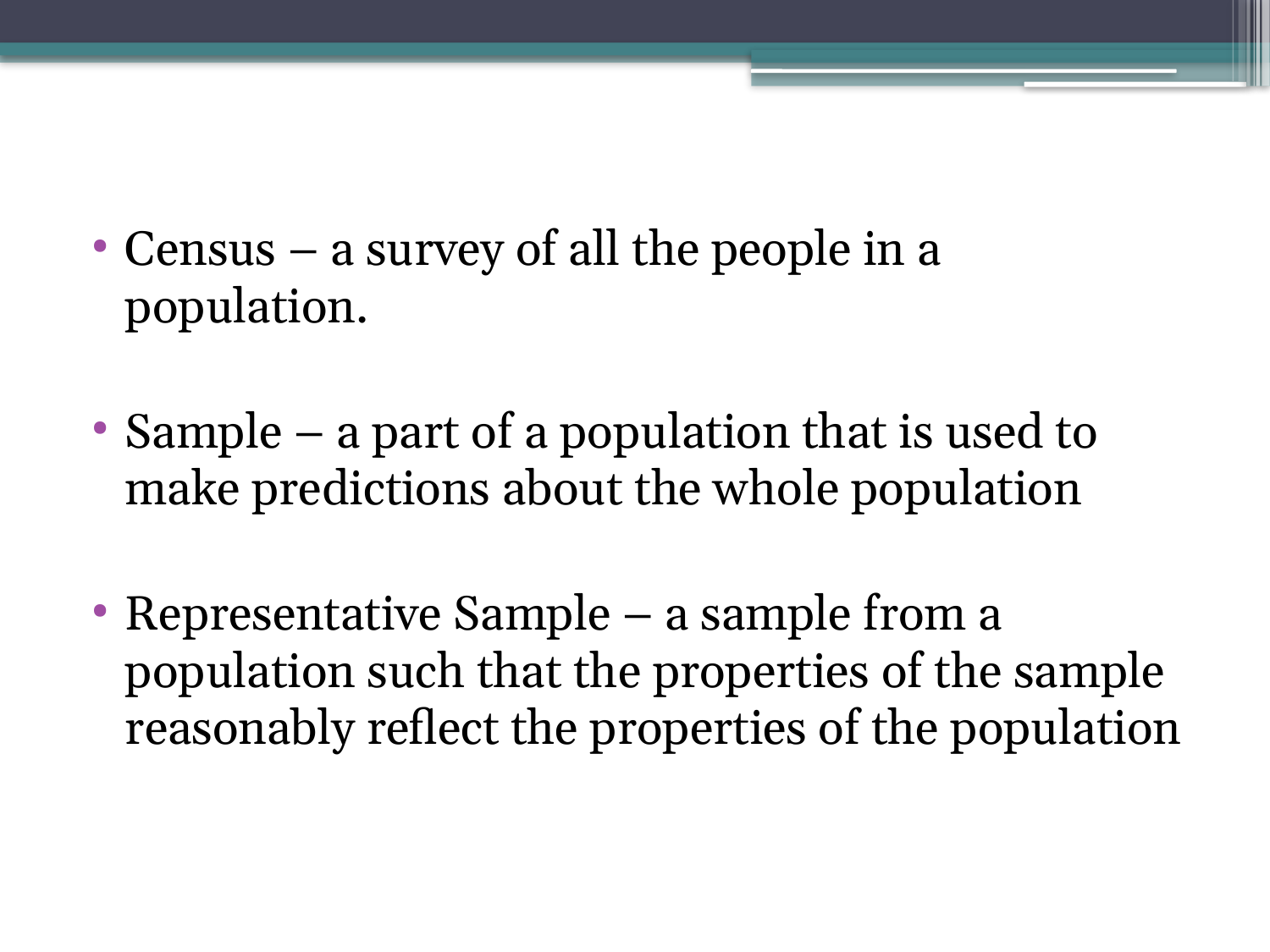

Census – a survey of all the people in a population.

Sample – a part of a population that is used to make predictions about the whole population

Representative Sample – a sample from a population such that the properties of the sample reasonably reflect the properties of the population